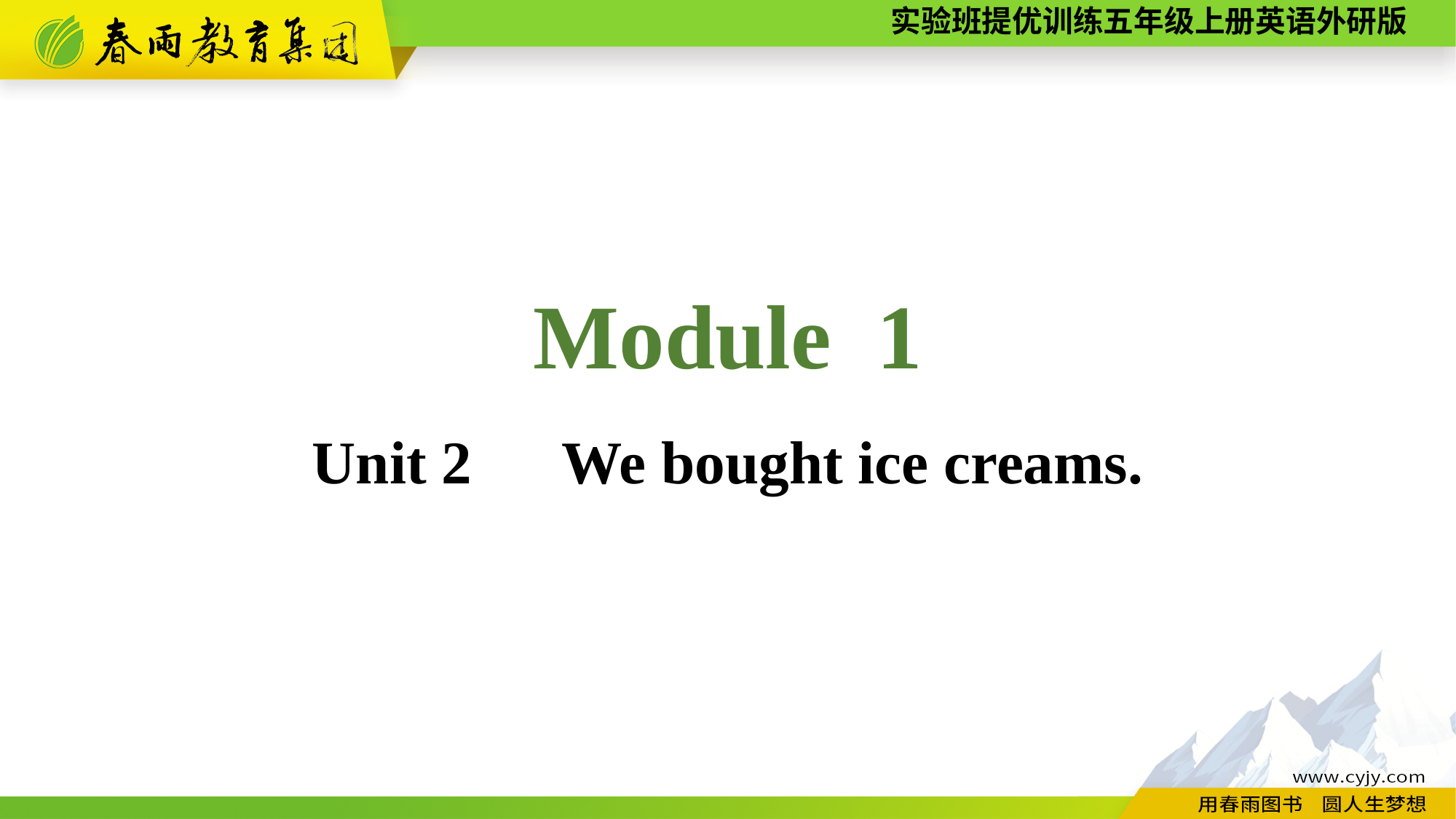

Module  1
Unit 2　We bought ice creams.